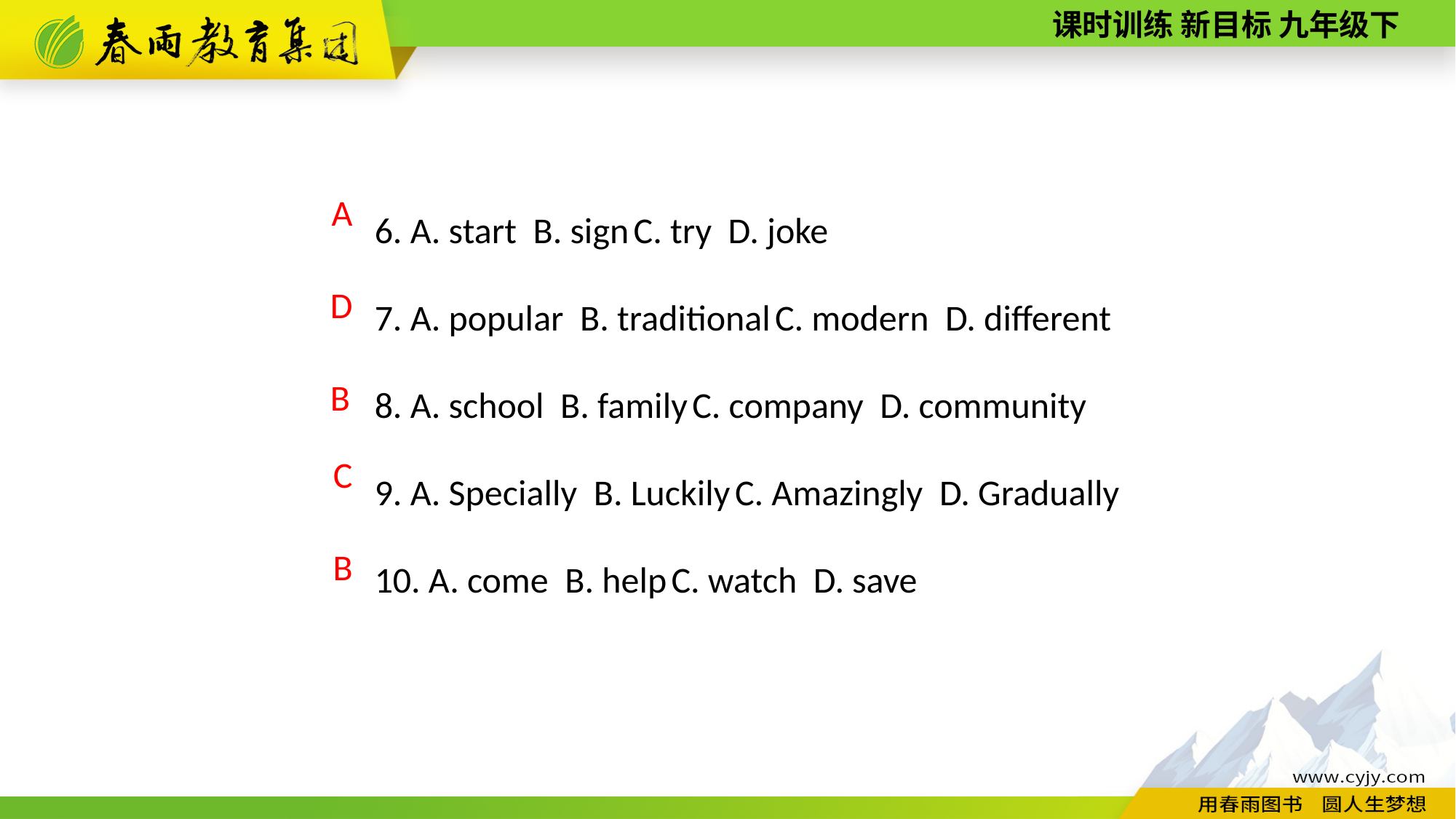

6. A. start  B. sign C. try  D. joke
7. A. popular  B. traditional C. modern  D. different
8. A. school  B. family C. company  D. community
9. A. Specially  B. Luckily C. Amazingly  D. Gradually
10. A. come  B. help C. watch  D. save
A
D
B
C
B